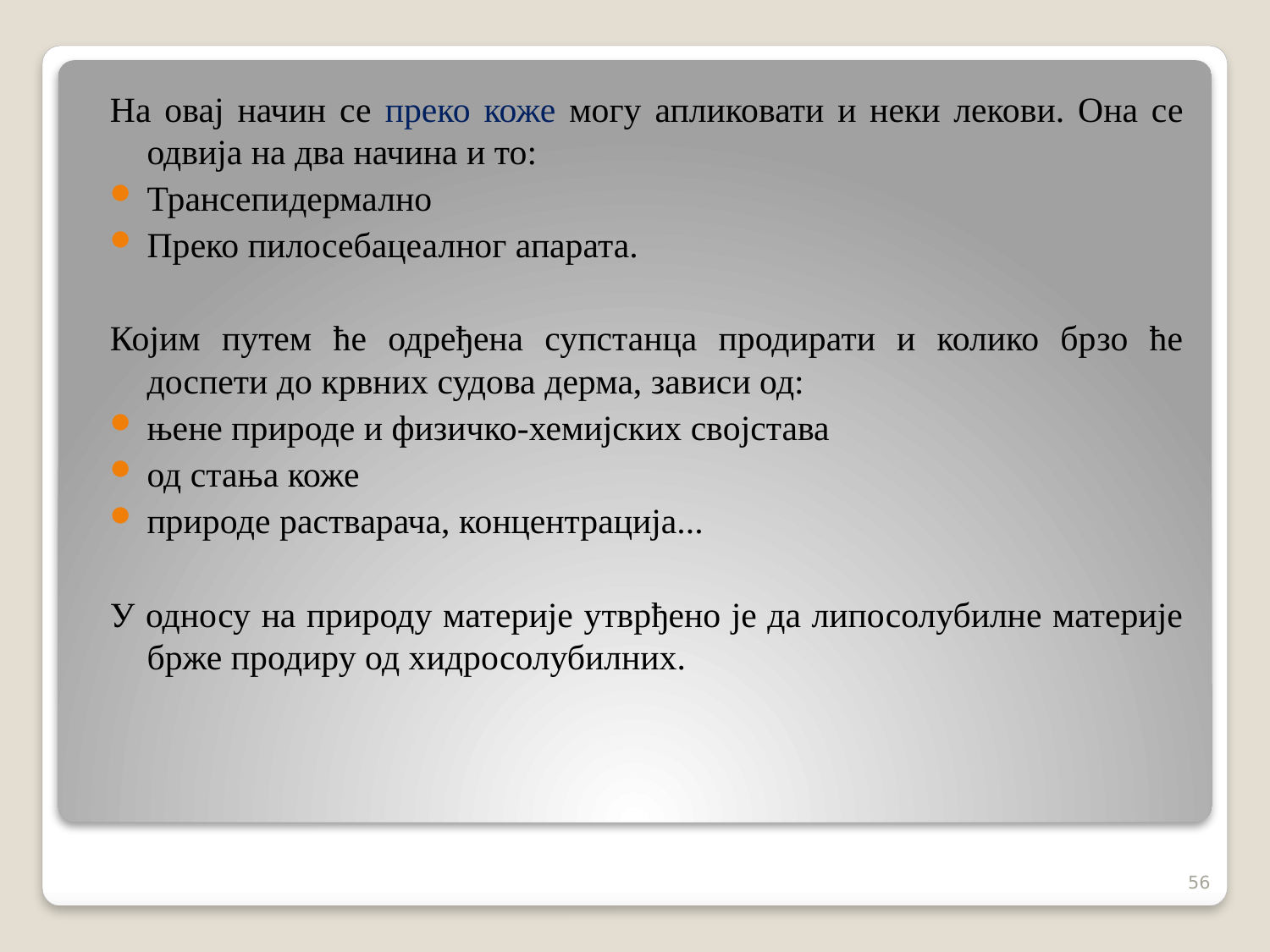

На овај начин се преко коже могу апликовати и неки лекови. Она се одвија на два начина и то:
Трансепидермално
Преко пилосебацеалног апарата.

Којим путем ће одређена супстанца продирати и колико брзо ће доспети до крвних судова дерма, зависи од:
њене природе и физичко-хемијских својстава
од стања коже
природe растварача, концентрација...

У односу на природу материје утврђено је да липосолубилне материје брже продиру од хидросолубилних.

56